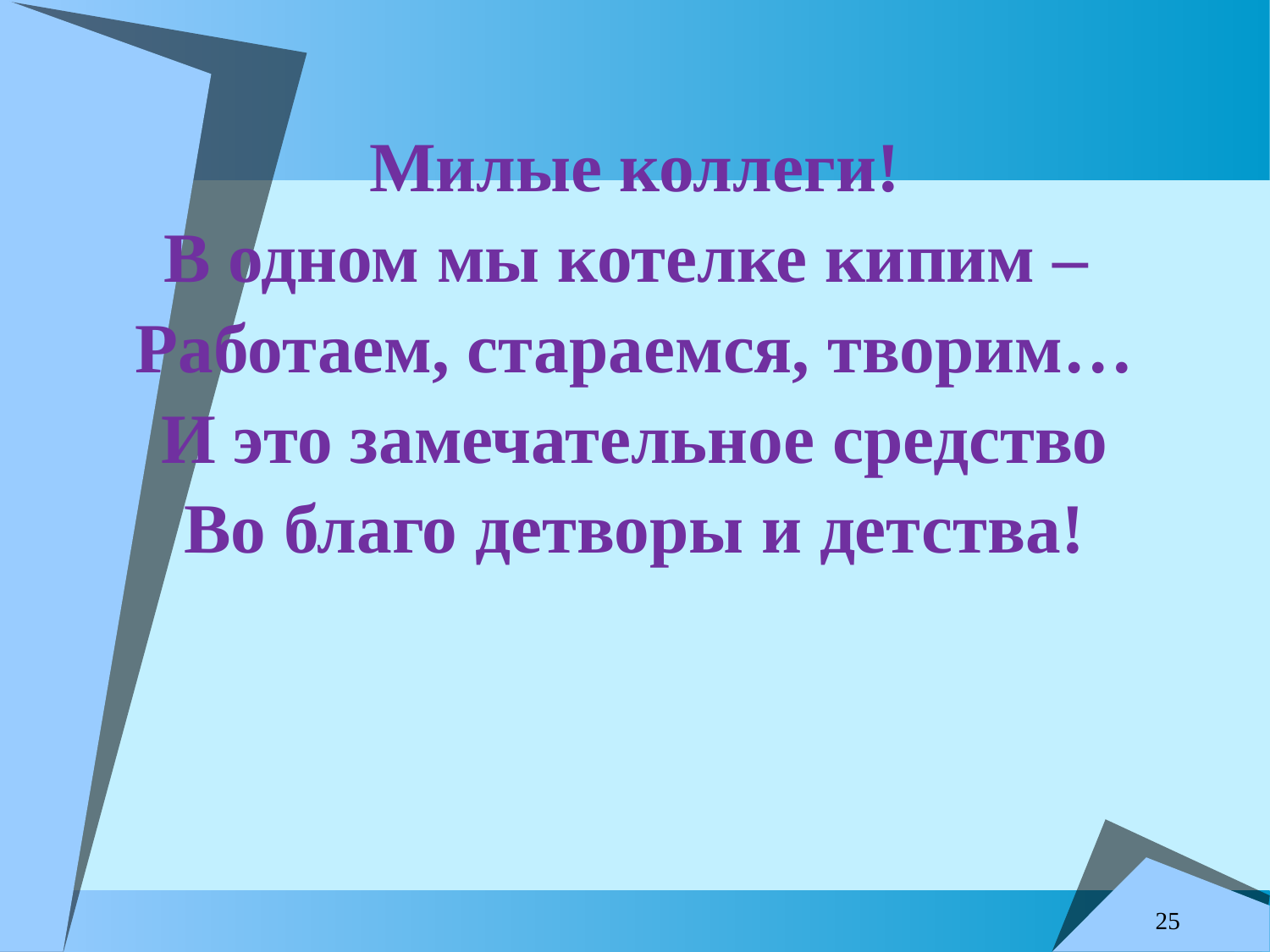

Милые коллеги!
В одном мы котелке кипим –
Работаем, стараемся, творим…
И это замечательное средство
Во благо детворы и детства!
25